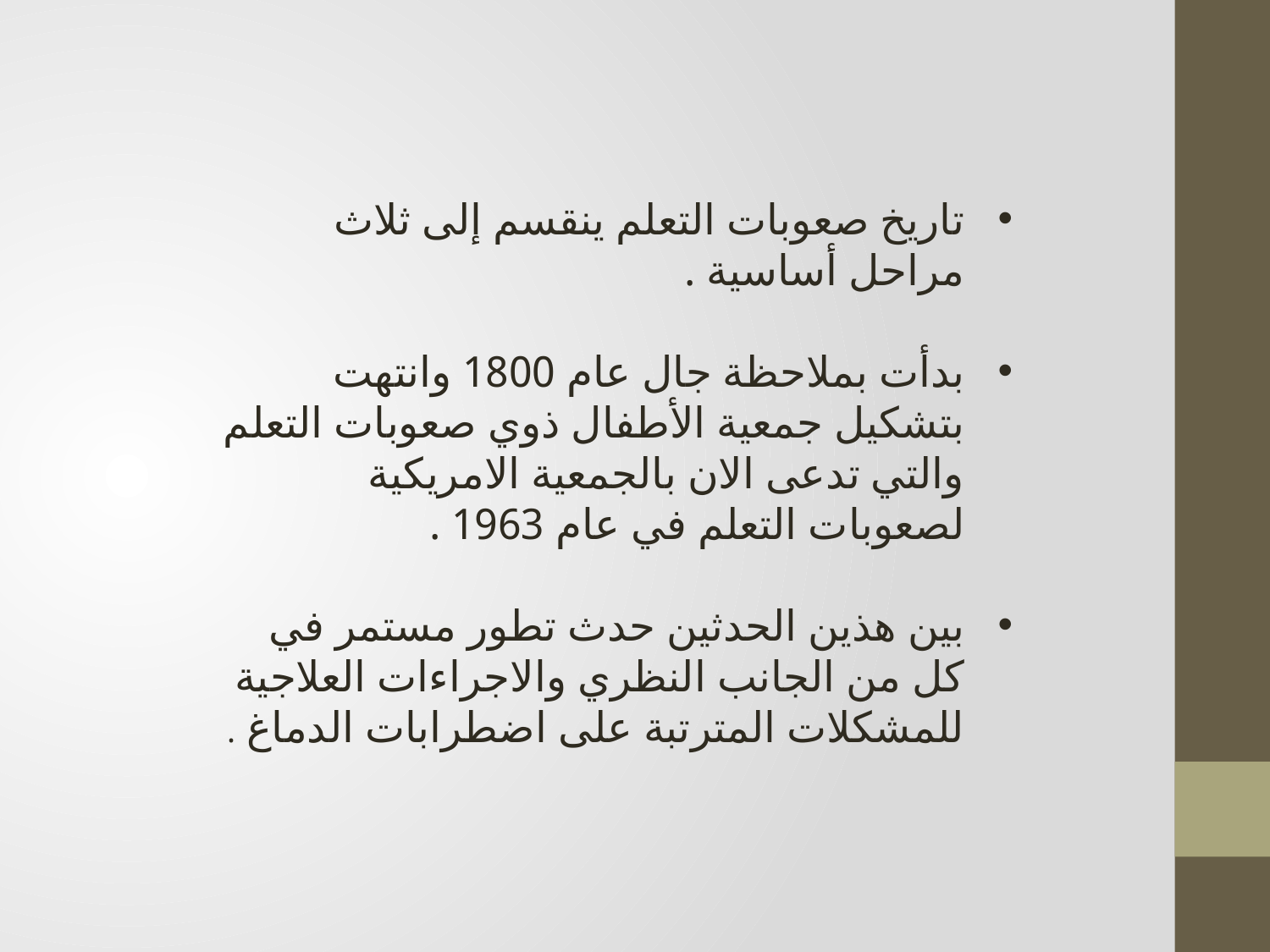

تاريخ صعوبات التعلم ينقسم إلى ثلاث مراحل أساسية .

بدأت بملاحظة جال عام 1800 وانتهت بتشكيل جمعية الأطفال ذوي صعوبات التعلم والتي تدعى الان بالجمعية الامريكية لصعوبات التعلم في عام 1963 .

بين هذين الحدثين حدث تطور مستمر في كل من الجانب النظري والاجراءات العلاجية للمشكلات المترتبة على اضطرابات الدماغ .